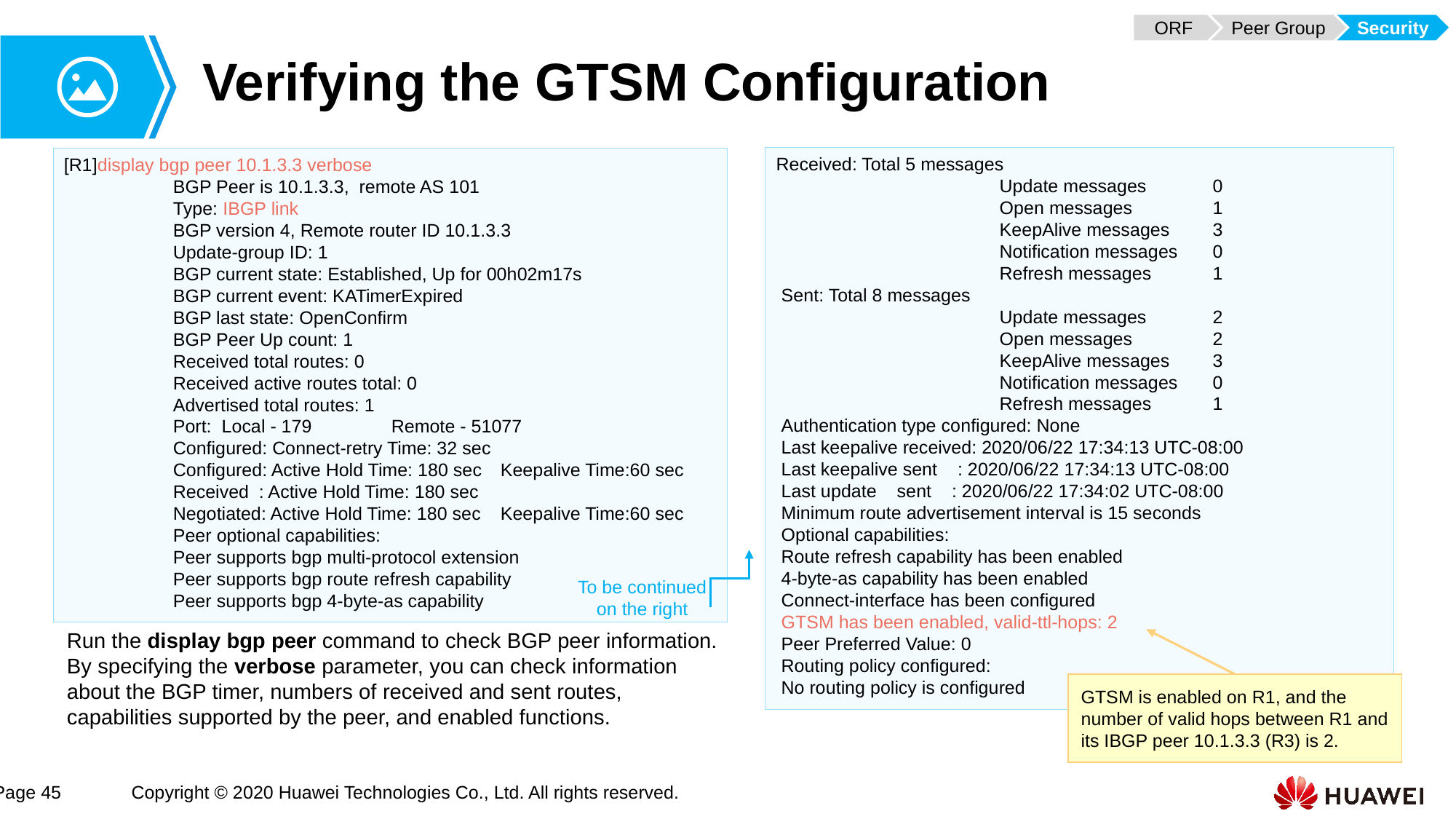

ORF
Peer Group
Security
# Verifying the GTSM Configuration
Received: Total 5 messages
		 Update messages	0
		 Open messages 	1
		 KeepAlive messages 	3
		 Notification messages  	0
		 Refresh messages 	1
 Sent: Total 8 messages
		 Update messages 	2
		 Open messages 	2
		 KeepAlive messages 	3
		 Notification messages  	0
		 Refresh messages 	1
 Authentication type configured: None
 Last keepalive received: 2020/06/22 17:34:13 UTC-08:00
 Last keepalive sent    : 2020/06/22 17:34:13 UTC-08:00
 Last update    sent    : 2020/06/22 17:34:02 UTC-08:00
 Minimum route advertisement interval is 15 seconds
 Optional capabilities:
 Route refresh capability has been enabled
 4-byte-as capability has been enabled
 Connect-interface has been configured
 GTSM has been enabled, valid-ttl-hops: 2
 Peer Preferred Value: 0
 Routing policy configured:
 No routing policy is configured
[R1]display bgp peer 10.1.3.3 verbose
	BGP Peer is 10.1.3.3,  remote AS 101
	Type: IBGP link
	BGP version 4, Remote router ID 10.1.3.3
	Update-group ID: 1
	BGP current state: Established, Up for 00h02m17s
	BGP current event: KATimerExpired
	BGP last state: OpenConfirm
	BGP Peer Up count: 1
	Received total routes: 0
	Received active routes total: 0
	Advertised total routes: 1
	Port:  Local - 179	Remote - 51077
	Configured: Connect-retry Time: 32 sec
	Configured: Active Hold Time: 180 sec	Keepalive Time:60 sec
	Received  : Active Hold Time: 180 sec
	Negotiated: Active Hold Time: 180 sec	Keepalive Time:60 sec
	Peer optional capabilities:
	Peer supports bgp multi-protocol extension
	Peer supports bgp route refresh capability
	Peer supports bgp 4-byte-as capability
To be continued on the right
Run the display bgp peer command to check BGP peer information.
By specifying the verbose parameter, you can check information about the BGP timer, numbers of received and sent routes, capabilities supported by the peer, and enabled functions.
GTSM is enabled on R1, and the number of valid hops between R1 and its IBGP peer 10.1.3.3 (R3) is 2.